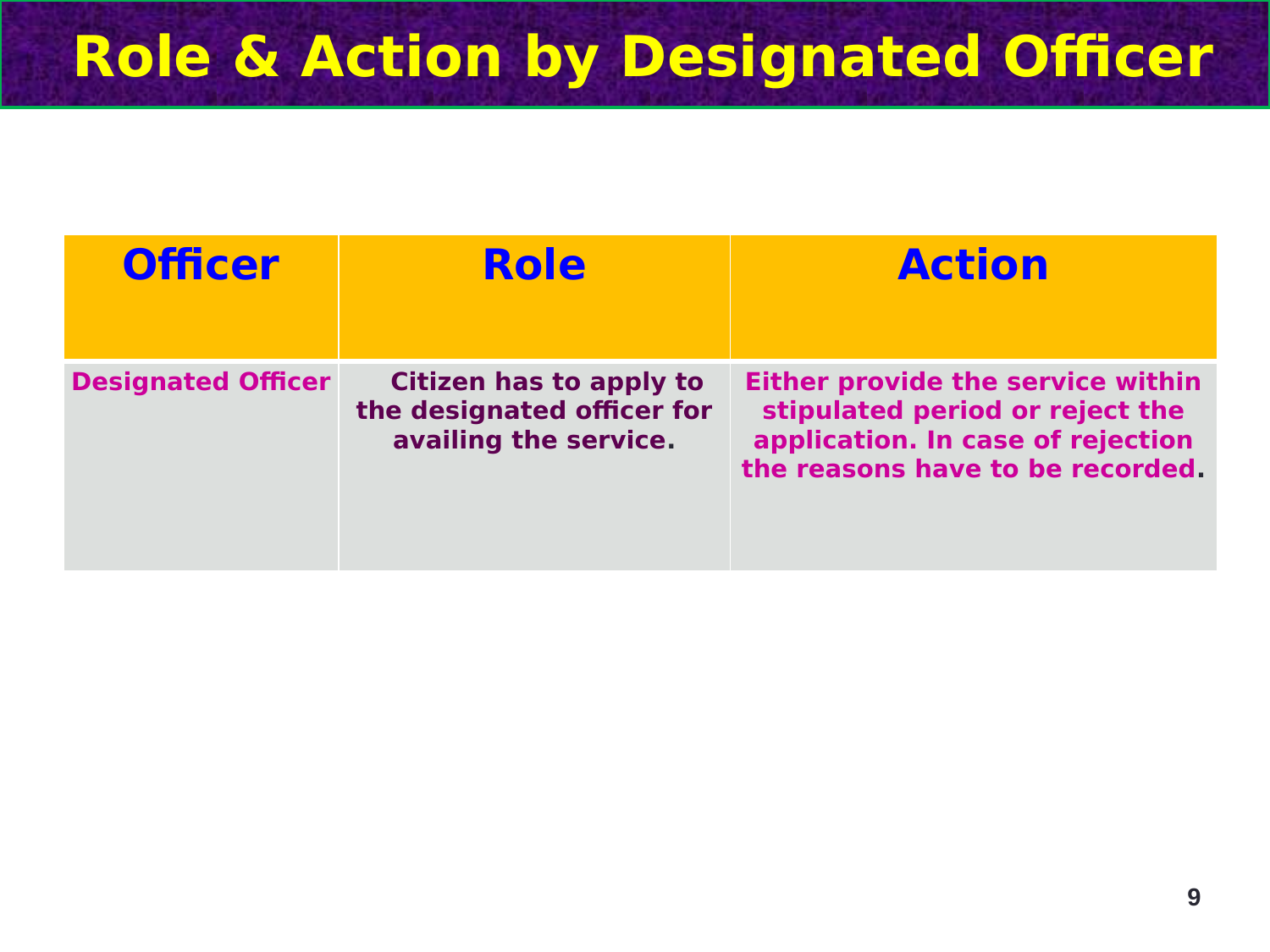

Role & Action by Designated Officer
| Officer | Role | Action |
| --- | --- | --- |
| Designated Officer | Citizen has to apply to the designated officer for availing the service. | Either provide the service within stipulated period or reject the application. In case of rejection the reasons have to be recorded. |
9